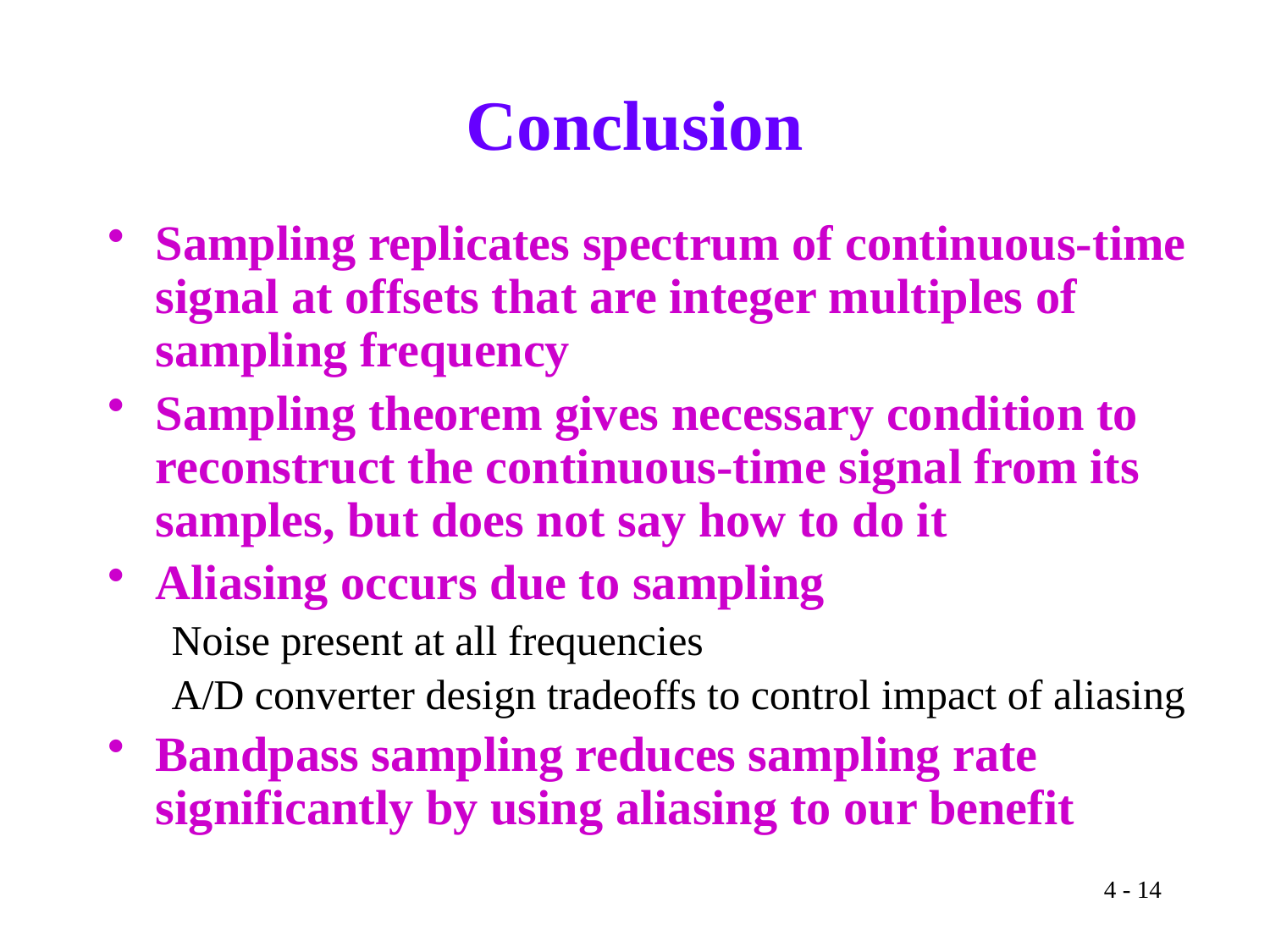

# Conclusion
Sampling replicates spectrum of continuous-time signal at offsets that are integer multiples of sampling frequency
Sampling theorem gives necessary condition to reconstruct the continuous-time signal from its samples, but does not say how to do it
Aliasing occurs due to sampling
Noise present at all frequencies
A/D converter design tradeoffs to control impact of aliasing
Bandpass sampling reduces sampling rate significantly by using aliasing to our benefit
4 - 14